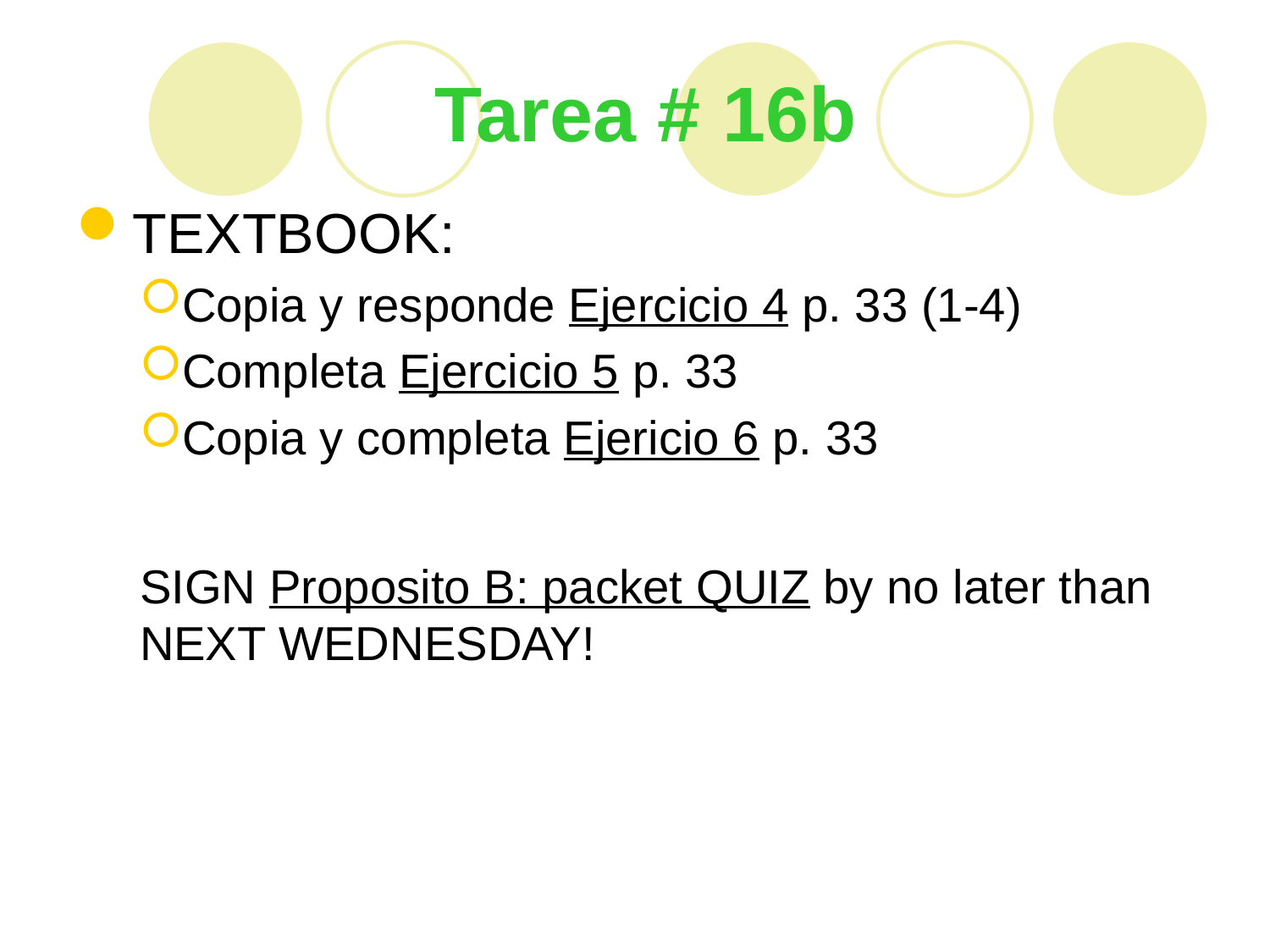

Tarea # 16b
TEXTBOOK:
Copia y responde Ejercicio 4 p. 33 (1-4)
Completa Ejercicio 5 p. 33
Copia y completa Ejericio 6 p. 33

SIGN Proposito B: packet QUIZ by no later than NEXT WEDNESDAY!